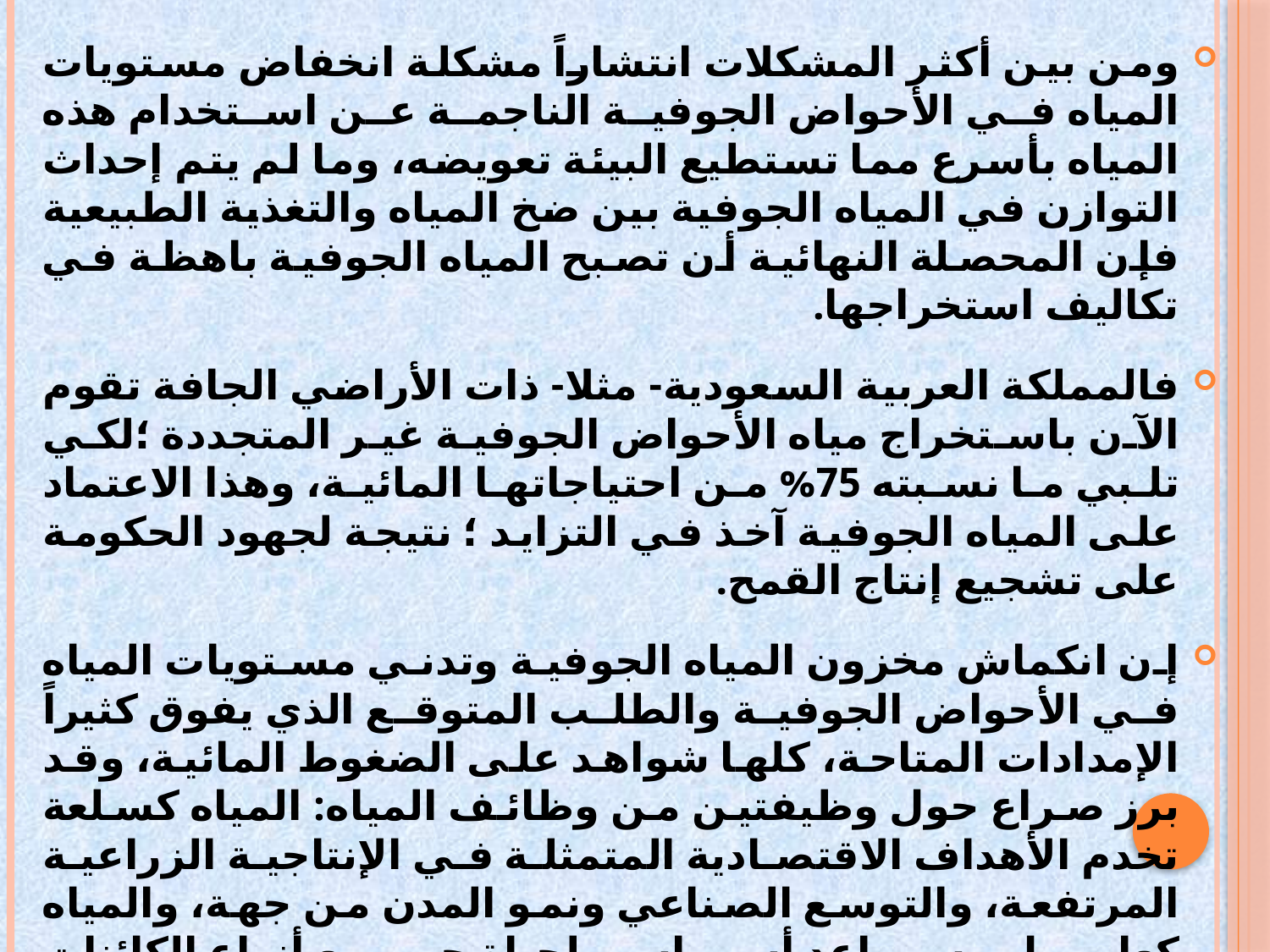

ومن بين أكثر المشكلات انتشاراً مشكلة انخفاض مستويات المياه في الأحواض الجوفية الناجمة عن استخدام هذه المياه بأسرع مما تستطيع البيئة تعويضه، وما لم يتم إحداث التوازن في المياه الجوفية بين ضخ المياه والتغذية الطبيعية فإن المحصلة النهائية أن تصبح المياه الجوفية باهظة في تكاليف استخراجها.
فالمملكة العربية السعودية- مثلا- ذات الأراضي الجافة تقوم الآن باستخراج مياه الأحواض الجوفية غير المتجددة ؛لكي تلبي ما نسبته 75% من احتياجاتها المائية، وهذا الاعتماد على المياه الجوفية آخذ في التزايد ؛ نتيجة لجهود الحكومة على تشجيع إنتاج القمح.
إن انكماش مخزون المياه الجوفية وتدني مستويات المياه في الأحواض الجوفية والطلب المتوقع الذي يفوق كثيراً الإمدادات المتاحة، كلها شواهد على الضغوط المائية، وقد برز صراع حول وظيفتين من وظائف المياه: المياه كسلعة تخدم الأهداف الاقتصادية المتمثلة في الإنتاجية الزراعية المرتفعة، والتوسع الصناعي ونمو المدن من جهة، والمياه كعامل مساعد أساسي لحياة جميع أنواع الكائنات والمجتمعات الطبيعية من جهة أخرى.
إن كل أرض رطبة، وكل بحيرة وكل نوع من الكائنات المائية المهددة بالخطر هي اختبار حاسم لمدى قدرة سكان إقليم ما وقدرة اقتصادهم على التكيف مع المتطلبات البيئية لنظام مائي سليم.